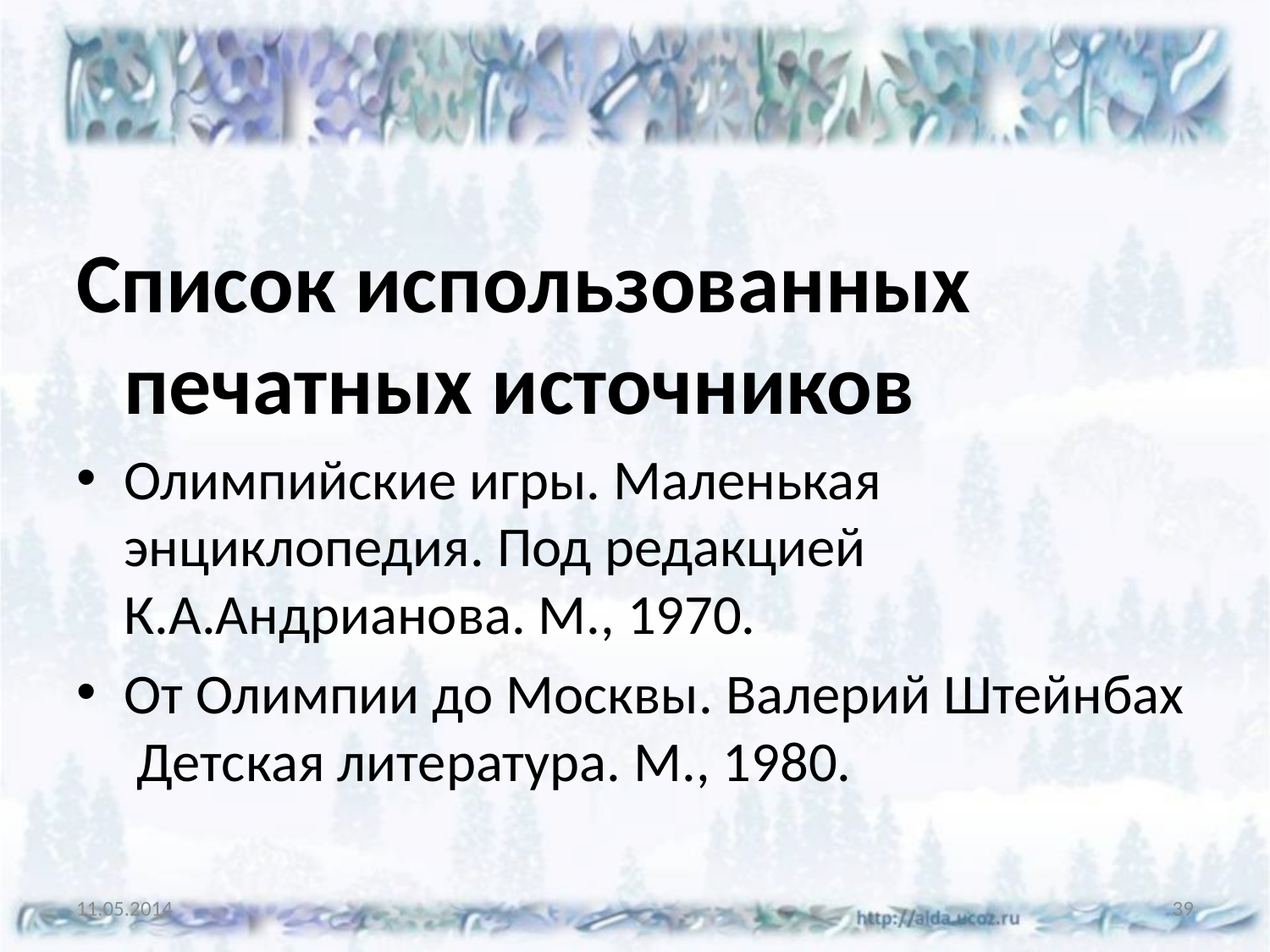

#
Список использованных печатных источников
Олимпийские игры. Маленькая энциклопедия. Под редакцией К.А.Андрианова. М., 1970.
От Олимпии до Москвы. Валерий Штейнбах  Детская литература. М., 1980.

11.05.2014
39